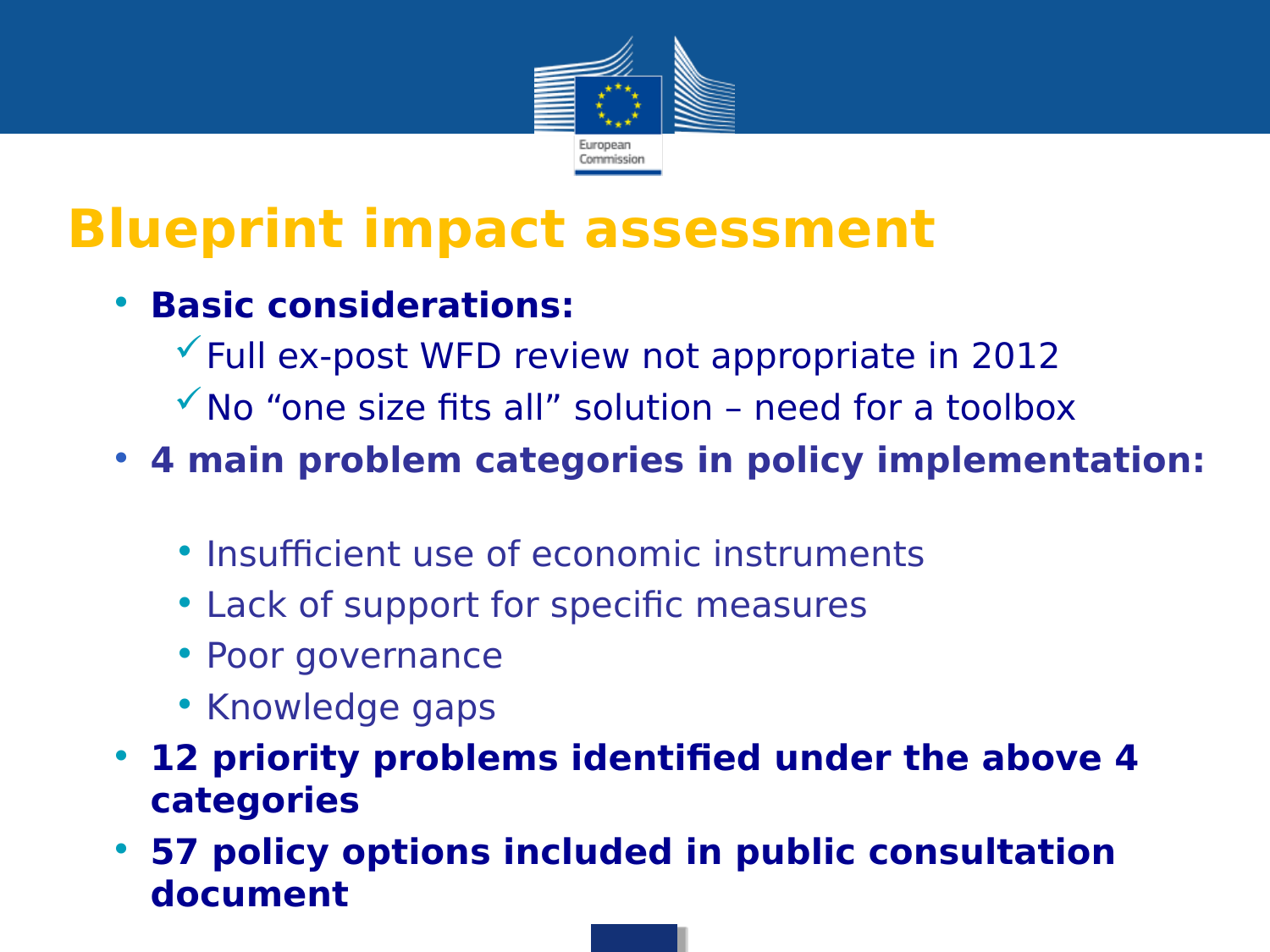

Blueprint impact assessment
Basic considerations:
Full ex-post WFD review not appropriate in 2012
No “one size fits all” solution – need for a toolbox
4 main problem categories in policy implementation:
Insufficient use of economic instruments
Lack of support for specific measures
Poor governance
Knowledge gaps
12 priority problems identified under the above 4 categories
57 policy options included in public consultation document